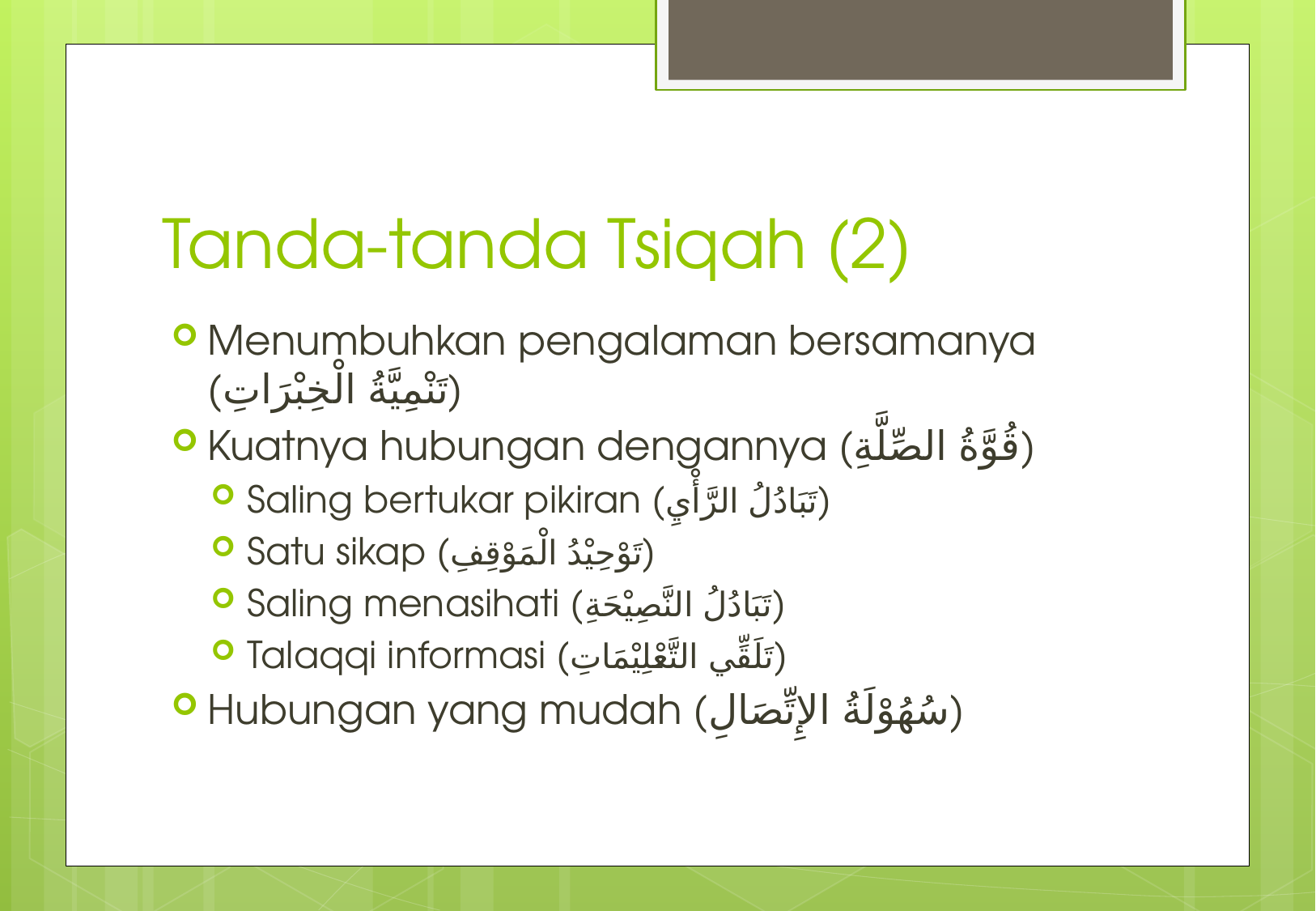

# Tanda-tanda Tsiqah (2)
Menumbuhkan pengalaman bersamanya (تَنْمِيَّةُ الْخِبْرَاتِ)
Kuatnya hubungan dengannya (قُوَّةُ الصِّلَّةِ)
Saling bertukar pikiran (تَبَادُلُ الرَّأْيِ)
Satu sikap (تَوْحِيْدُ الْمَوْقِفِ)
Saling menasihati (تَبَادُلُ النَّصِيْحَةِ)
Talaqqi informasi (تَلَقِّي التَّعْلِيْمَاتِ)
Hubungan yang mudah (سُهُوْلَةُ الإِتِّصَالِ)